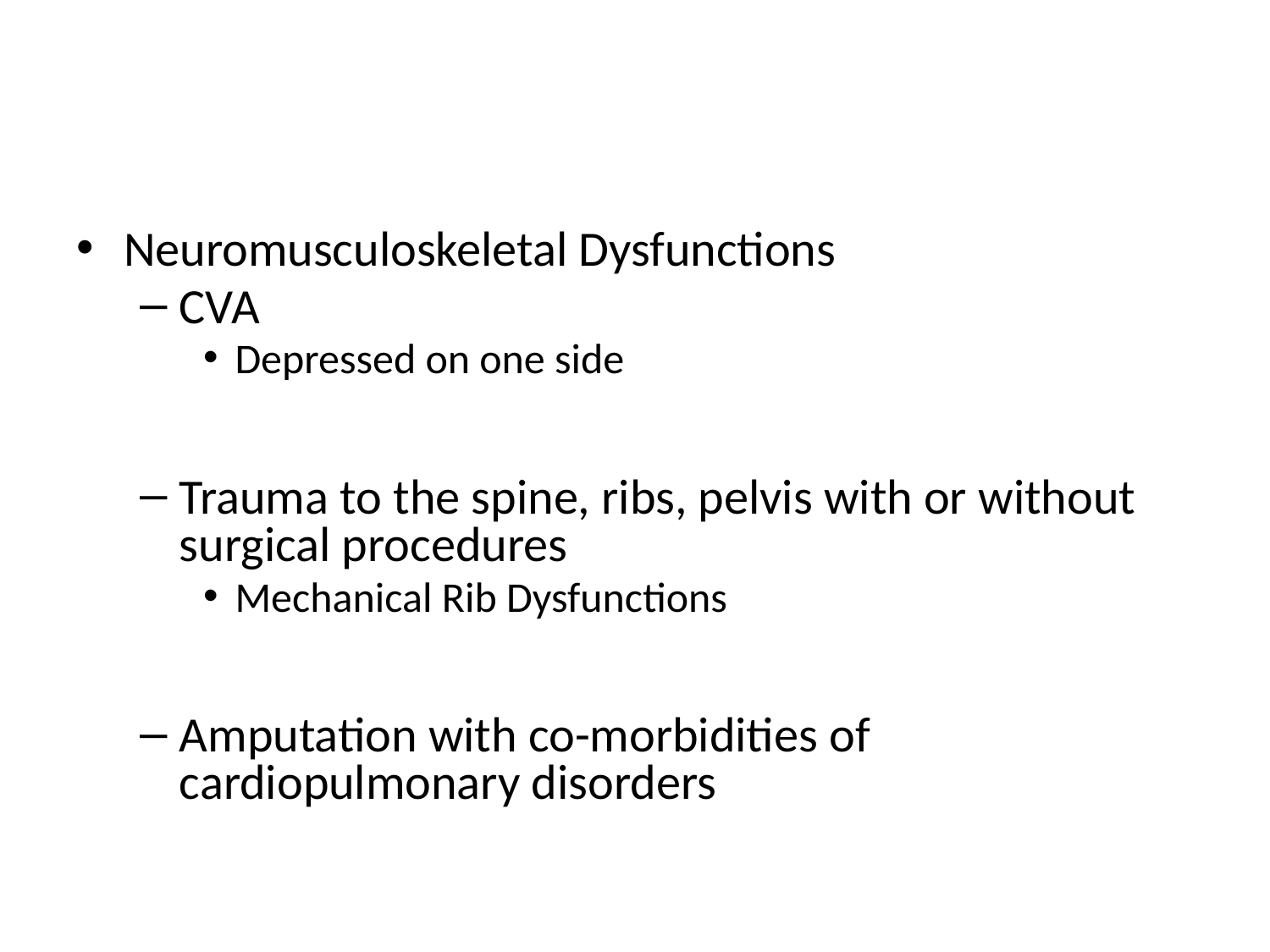

#
Neuromusculoskeletal Dysfunctions
CVA
Depressed on one side

Trauma to the spine, ribs, pelvis with or without surgical procedures
Mechanical Rib Dysfunctions

Amputation with co-morbidities of cardiopulmonary disorders